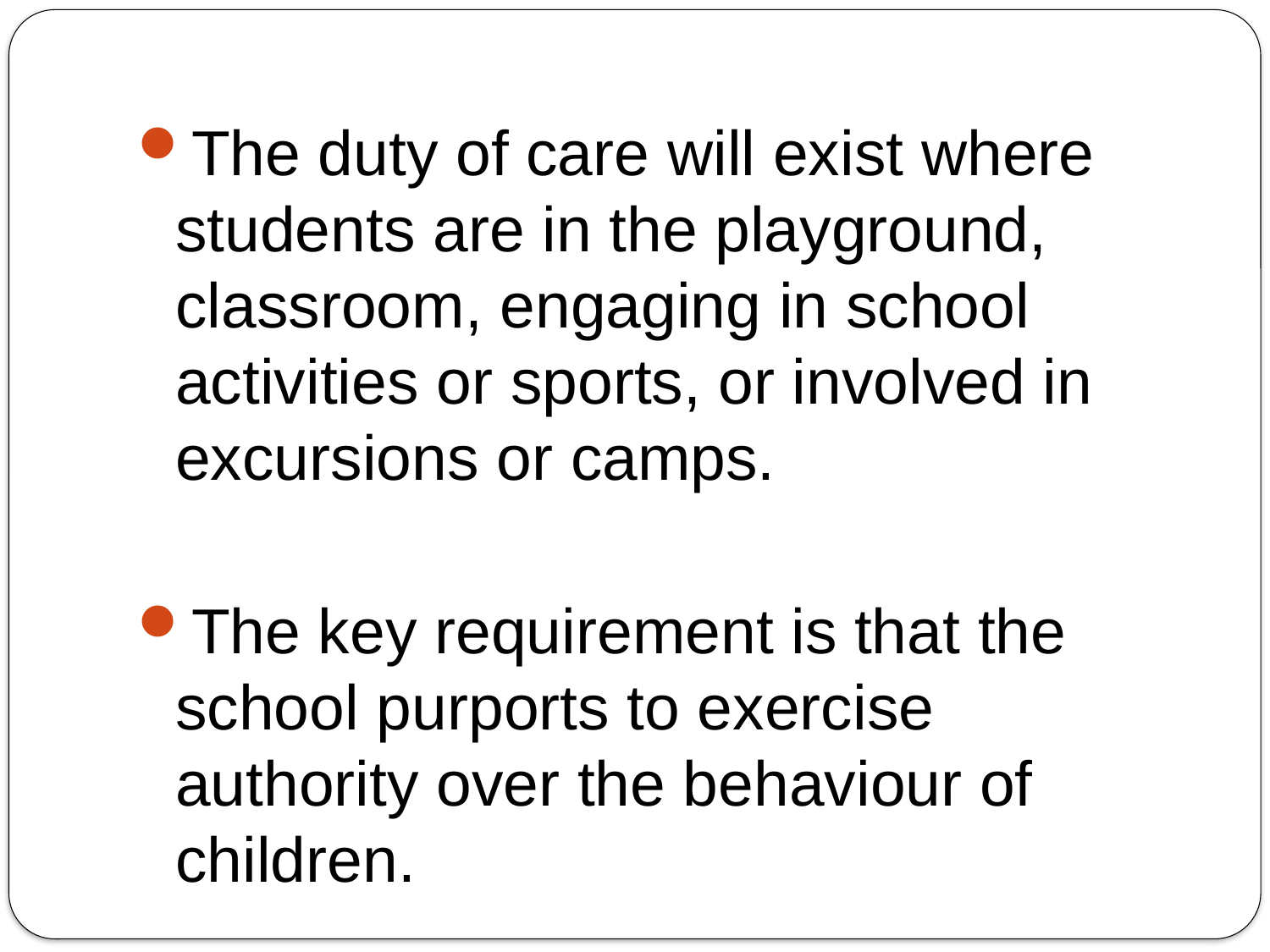

# What is a duty of care?
The duty of care will exist where students are in the playground, classroom, engaging in school activities or sports, or involved in excursions or camps.

The key requirement is that the school purports to exercise authority over the behaviour of children.